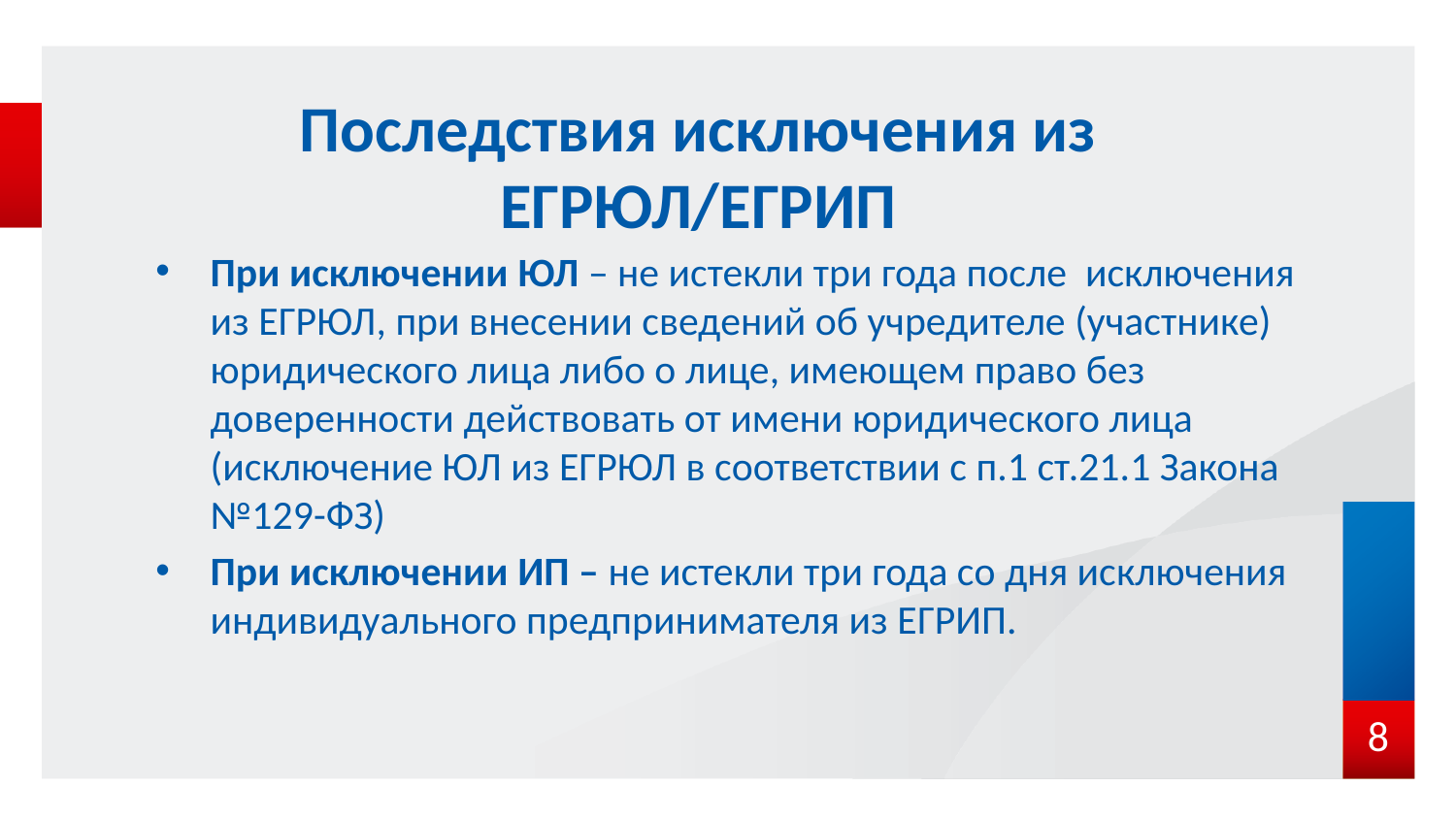

# Последствия исключения из ЕГРЮЛ/ЕГРИП
При исключении ЮЛ – не истекли три года после  исключения из ЕГРЮЛ, при внесении сведений об учредителе (участнике) юридического лица либо о лице, имеющем право без доверенности действовать от имени юридического лица (исключение ЮЛ из ЕГРЮЛ в соответствии с п.1 ст.21.1 Закона №129-ФЗ)
При исключении ИП – не истекли три года со дня исключения индивидуального предпринимателя из ЕГРИП.
8